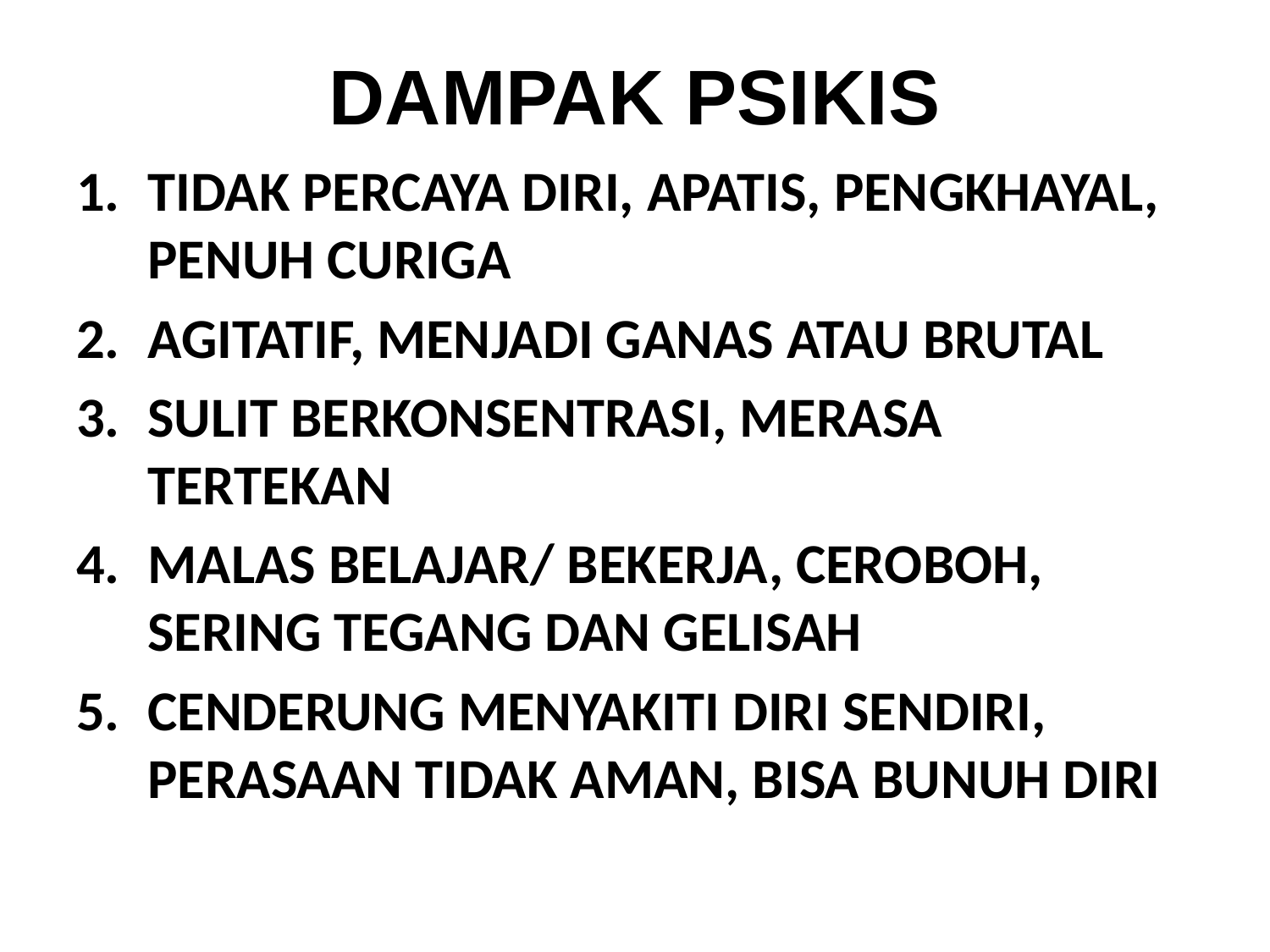

# DAMPAK PSIKIS
TIDAK PERCAYA DIRI, APATIS, PENGKHAYAL, PENUH CURIGA
AGITATIF, MENJADI GANAS ATAU BRUTAL
SULIT BERKONSENTRASI, MERASA TERTEKAN
MALAS BELAJAR/ BEKERJA, CEROBOH, SERING TEGANG DAN GELISAH
CENDERUNG MENYAKITI DIRI SENDIRI, PERASAAN TIDAK AMAN, BISA BUNUH DIRI